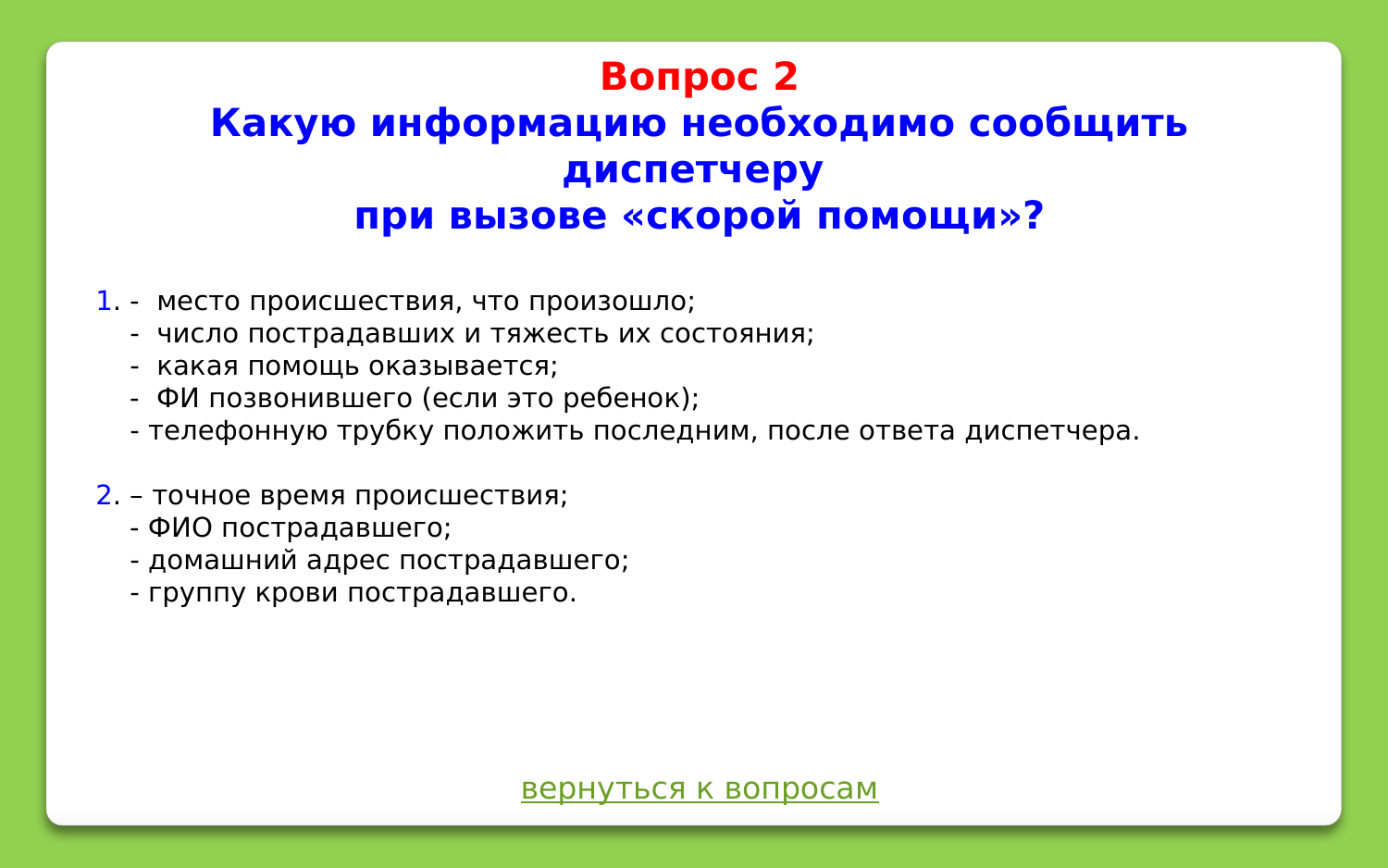

Вопрос 2
Какую информацию необходимо сообщить диспетчеру
при вызове «скорой помощи»?

1. -  место происшествия, что произошло;
    -  число пострадавших и тяжесть их состояния;
    -  какая помощь оказывается;
    -  ФИ позвонившего (если это ребенок);
    - телефонную трубку положить последним, после ответа диспетчера.

2. – точное время происшествия;
    - ФИО пострадавшего;
    - домашний адрес пострадавшего;
    - группу крови пострадавшего.

вернуться к вопросам